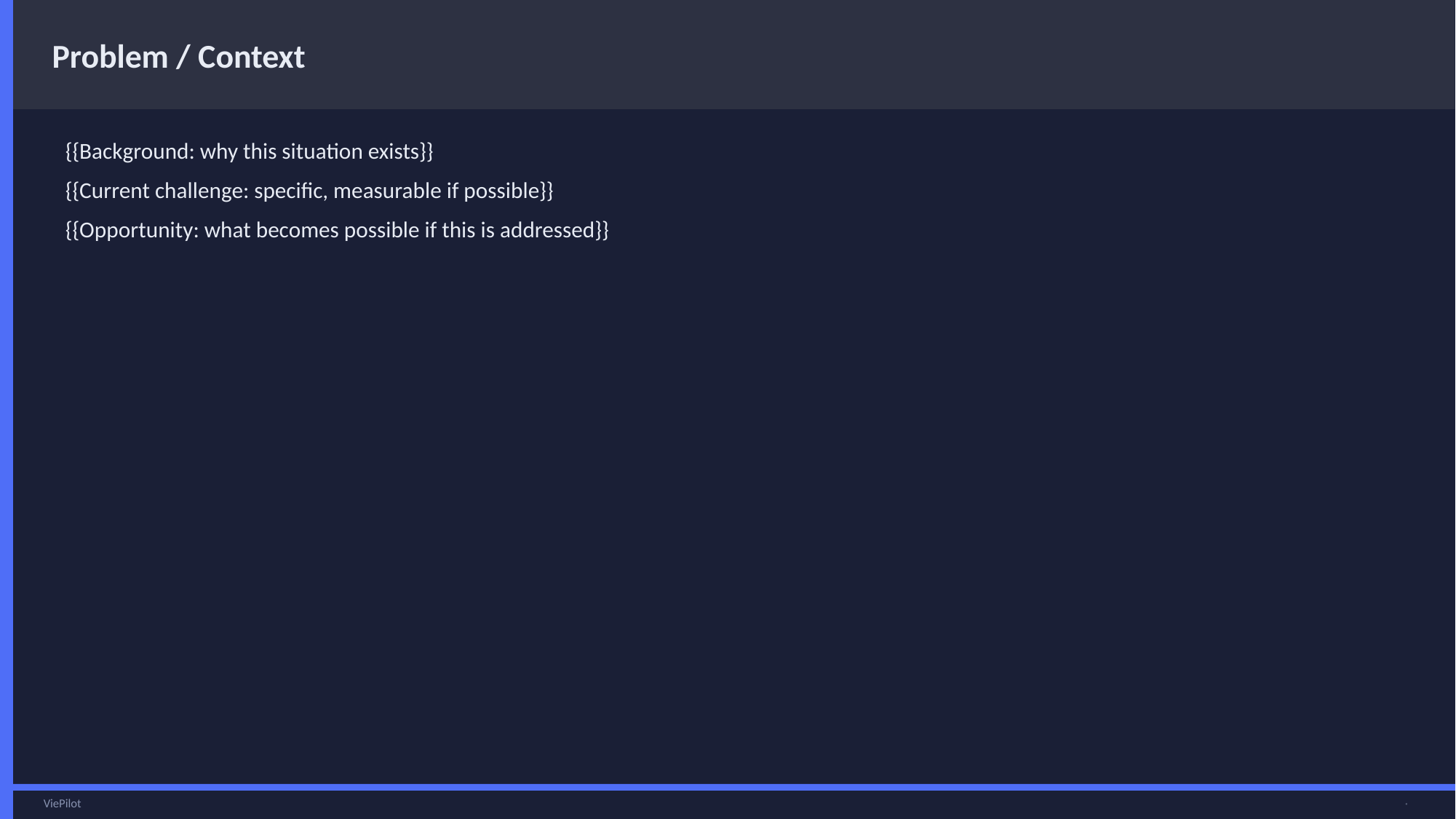

Problem / Context
{{Background: why this situation exists}}
{{Current challenge: specific, measurable if possible}}
{{Opportunity: what becomes possible if this is addressed}}